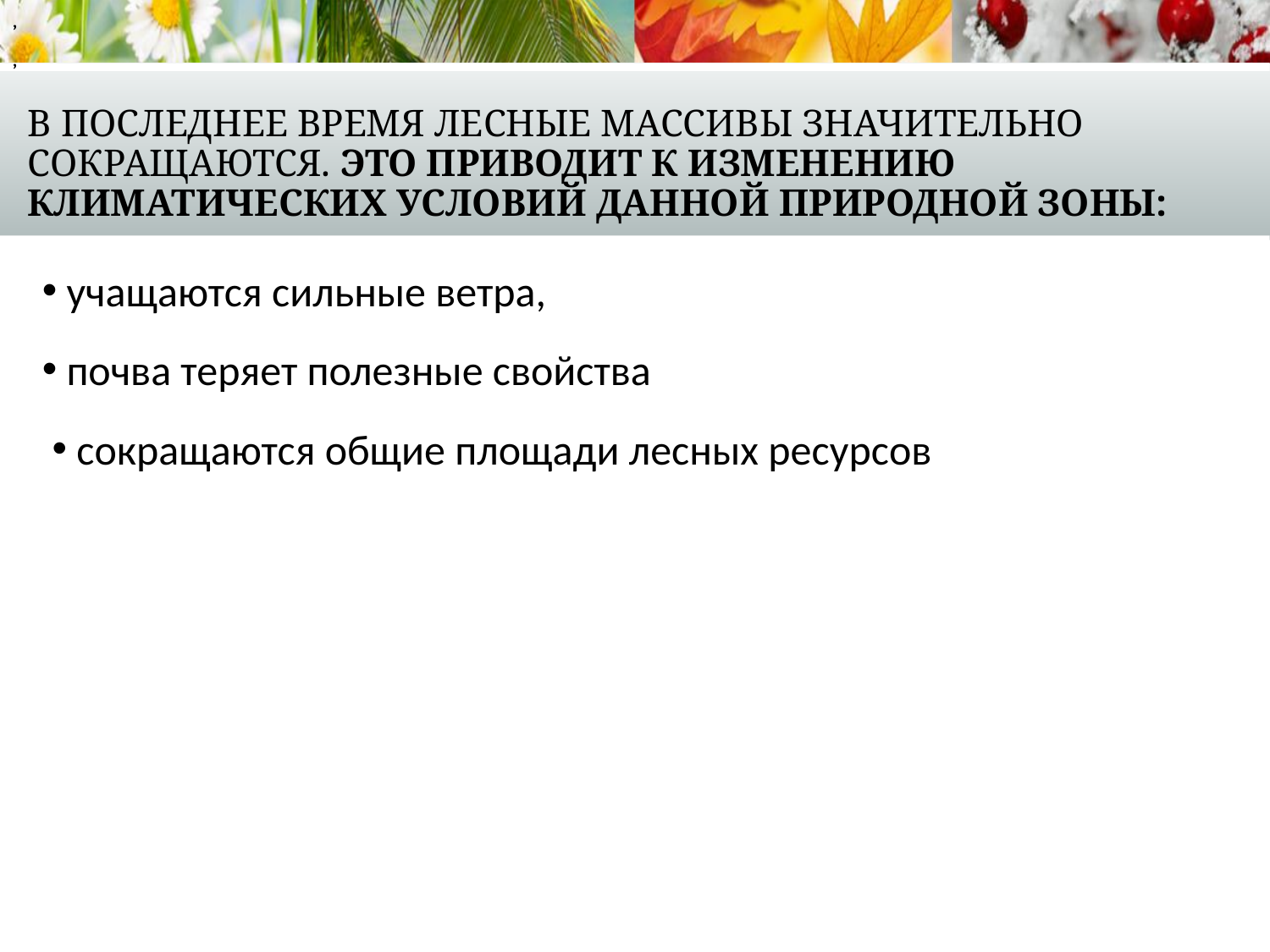

,

,

# В последнее время лесные массивы значительно сокращаются. Это приводит к изменению климатических условий данной природной зоны:
 учащаются сильные ветра,
 почва теряет полезные свойства
 сокращаются общие площади лесных ресурсов